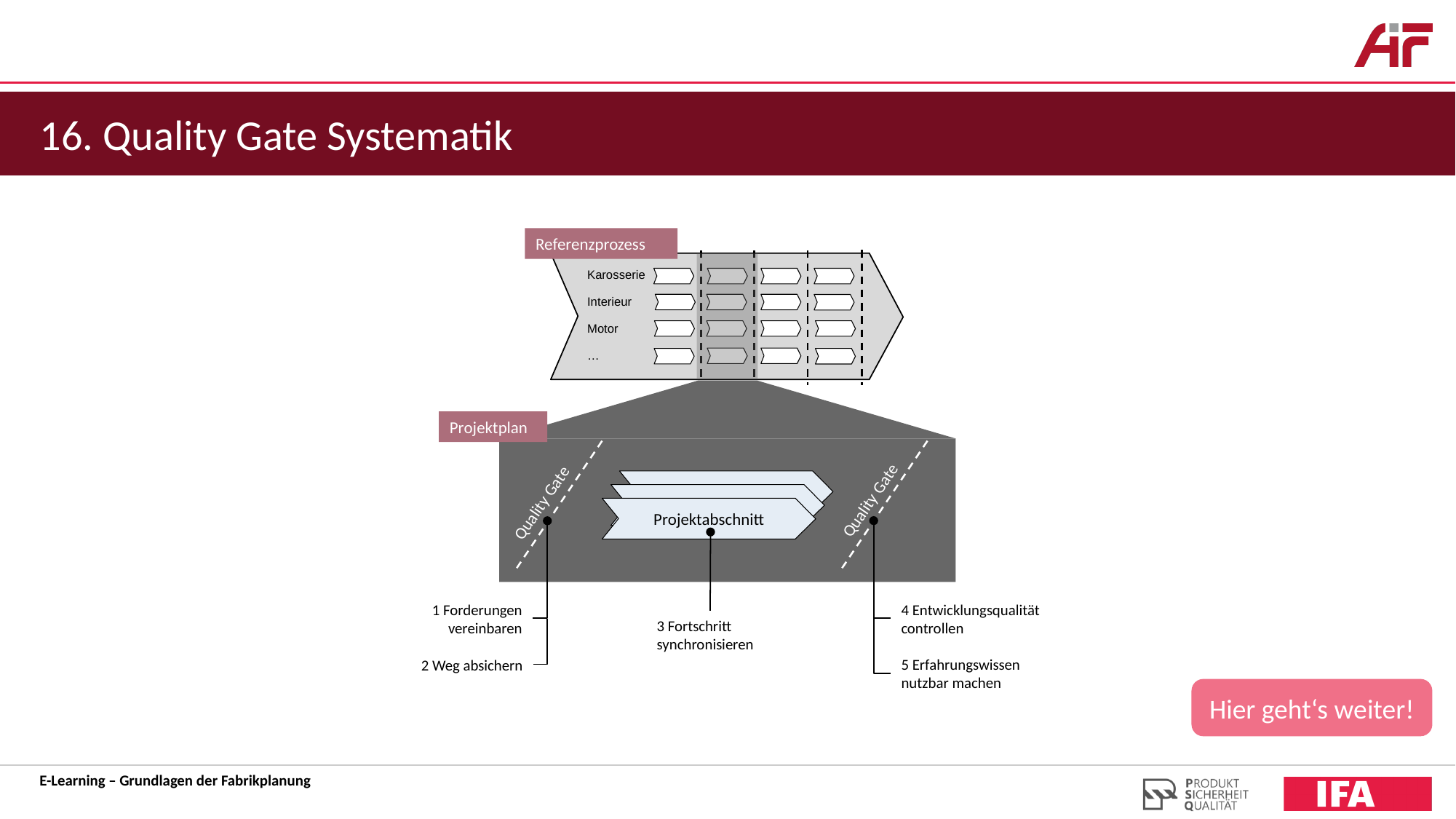

16. Quality Gate Systematik
Referenzprozess

Karosserie

Interieur

Motor

…

Projektplan

Quality Gate
Quality Gate

Projektabschnitt
1 Forderungen vereinbaren
4 Entwicklungsqualität controllen
3 Fortschritt synchronisieren
5 Erfahrungswissen nutzbar machen
2 Weg absichern
Hier geht‘s weiter!